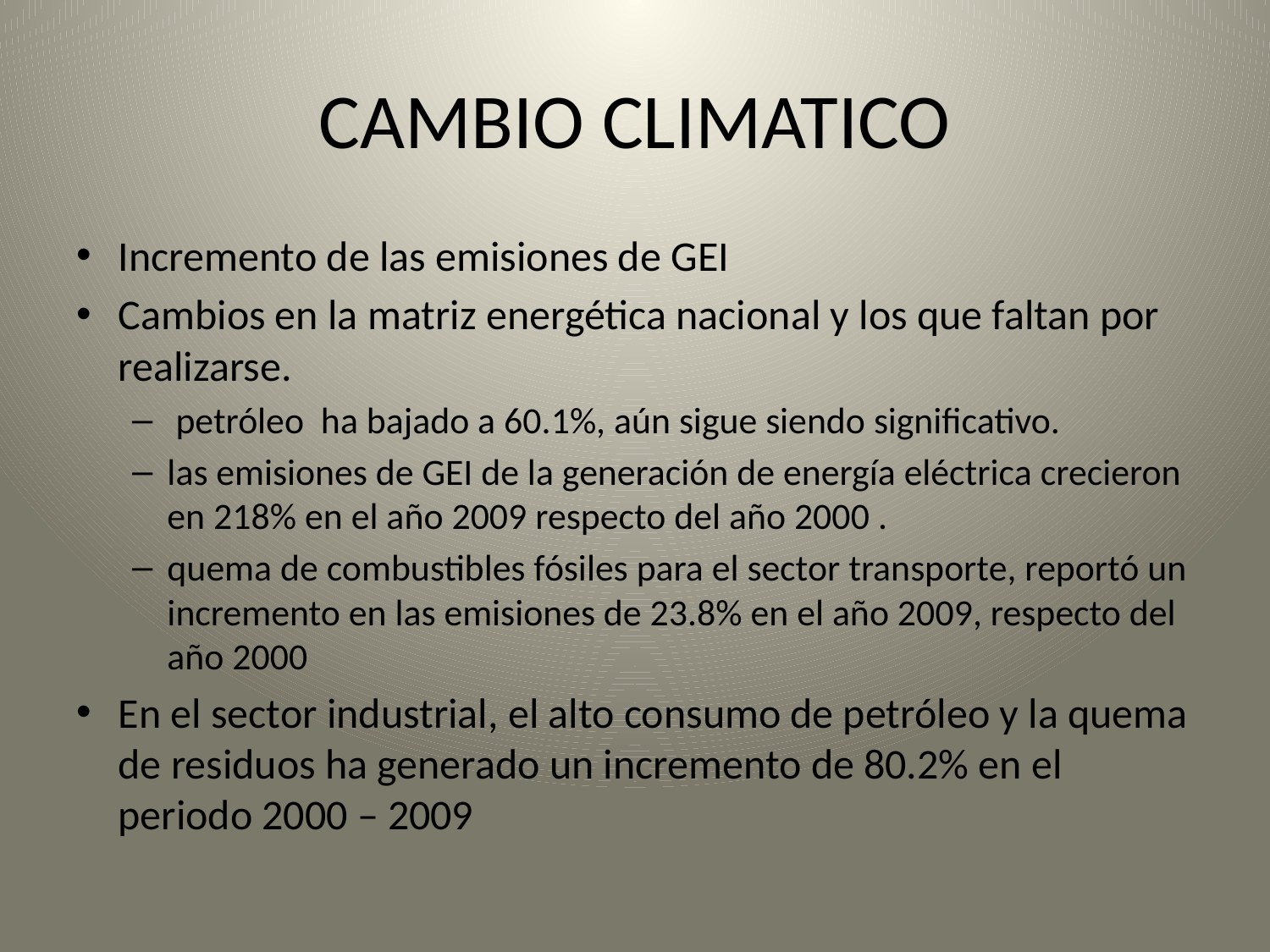

# CAMBIO CLIMATICO
Incremento de las emisiones de GEI
Cambios en la matriz energética nacional y los que faltan por realizarse.
 petróleo  ha bajado a 60.1%, aún sigue siendo significativo.
las emisiones de GEI de la generación de energía eléctrica crecieron en 218% en el año 2009 respecto del año 2000 .
quema de combustibles fósiles para el sector transporte, reportó un incremento en las emisiones de 23.8% en el año 2009, respecto del año 2000
En el sector industrial, el alto consumo de petróleo y la quema de residuos ha generado un incremento de 80.2% en el periodo 2000 – 2009